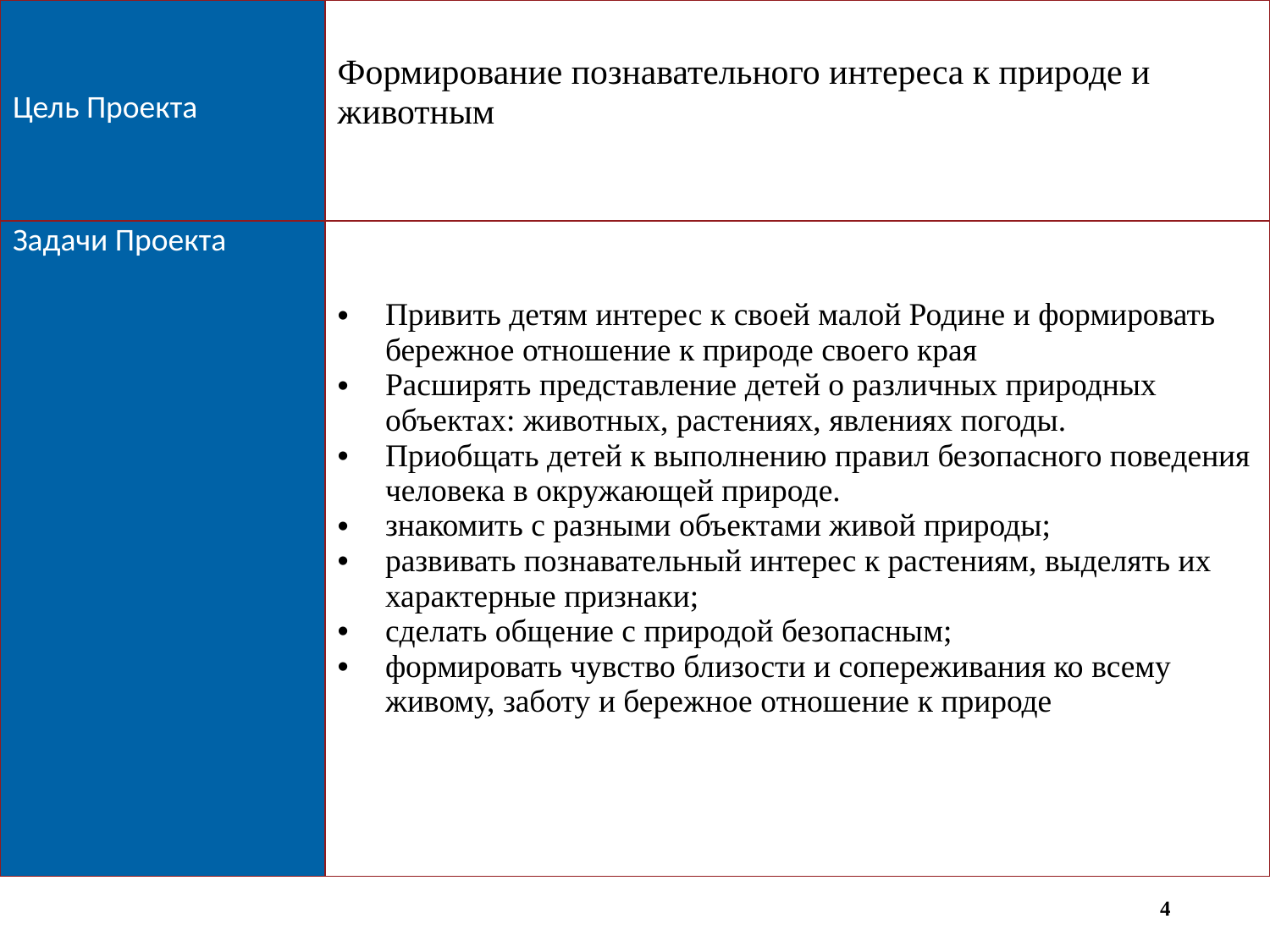

| Цель Проекта | Формирование познавательного интереса к природе и животным |
| --- | --- |
| Задачи Проекта | Привить детям интерес к своей малой Родине и формировать бережное отношение к природе своего края Расширять представление детей о различных природных объектах: животных, растениях, явлениях погоды. Приобщать детей к выполнению правил безопасного поведения человека в окружающей природе. знакомить с разными объектами живой природы; развивать познавательный интерес к растениям, выделять их характерные признаки; сделать общение с природой безопасным; формировать чувство близости и сопереживания ко всему живому, заботу и бережное отношение к природе |
4